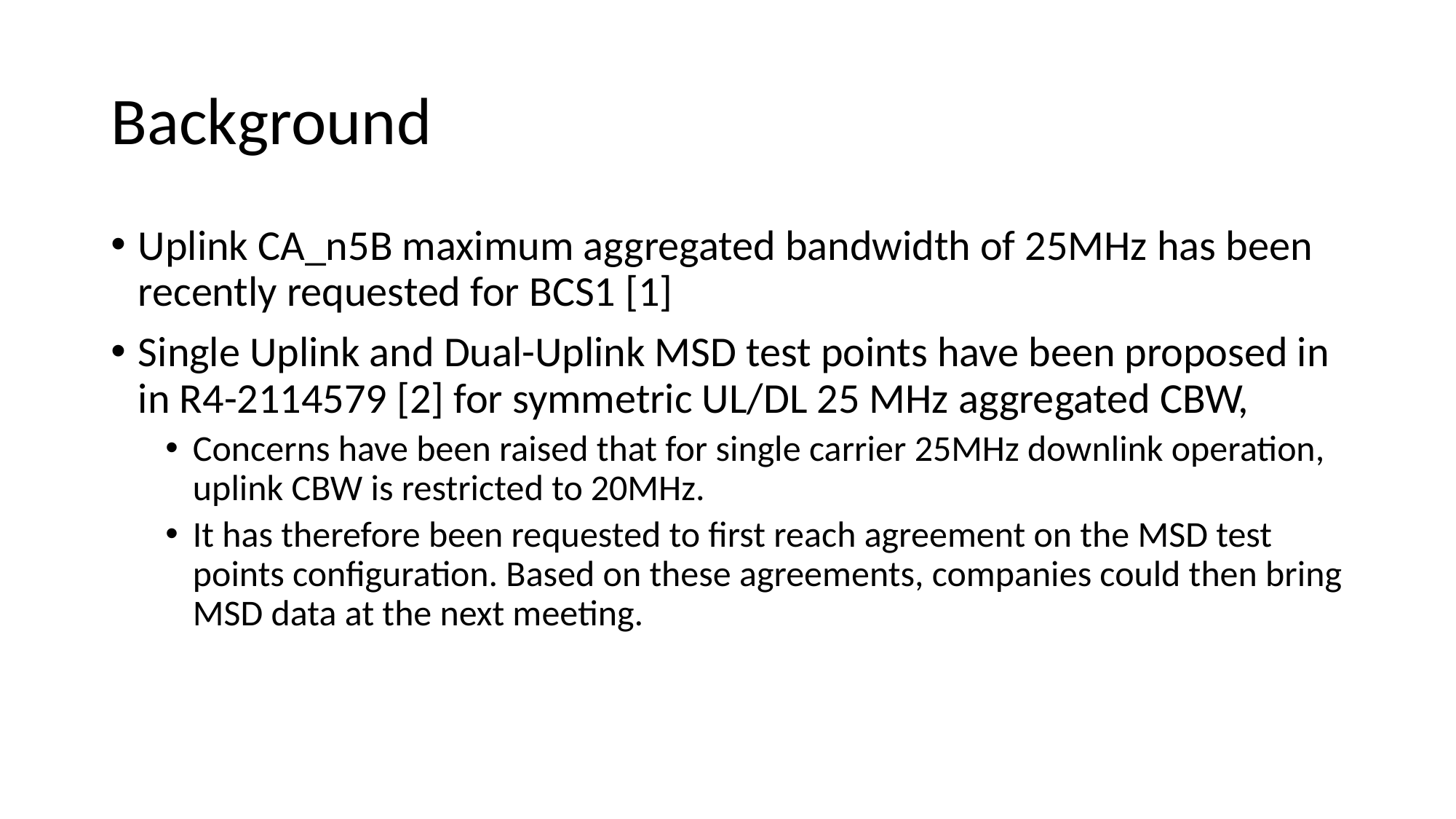

# Background
Uplink CA_n5B maximum aggregated bandwidth of 25MHz has been recently requested for BCS1 [1]
Single Uplink and Dual-Uplink MSD test points have been proposed in in R4-2114579 [2] for symmetric UL/DL 25 MHz aggregated CBW,
Concerns have been raised that for single carrier 25MHz downlink operation, uplink CBW is restricted to 20MHz.
It has therefore been requested to first reach agreement on the MSD test points configuration. Based on these agreements, companies could then bring MSD data at the next meeting.